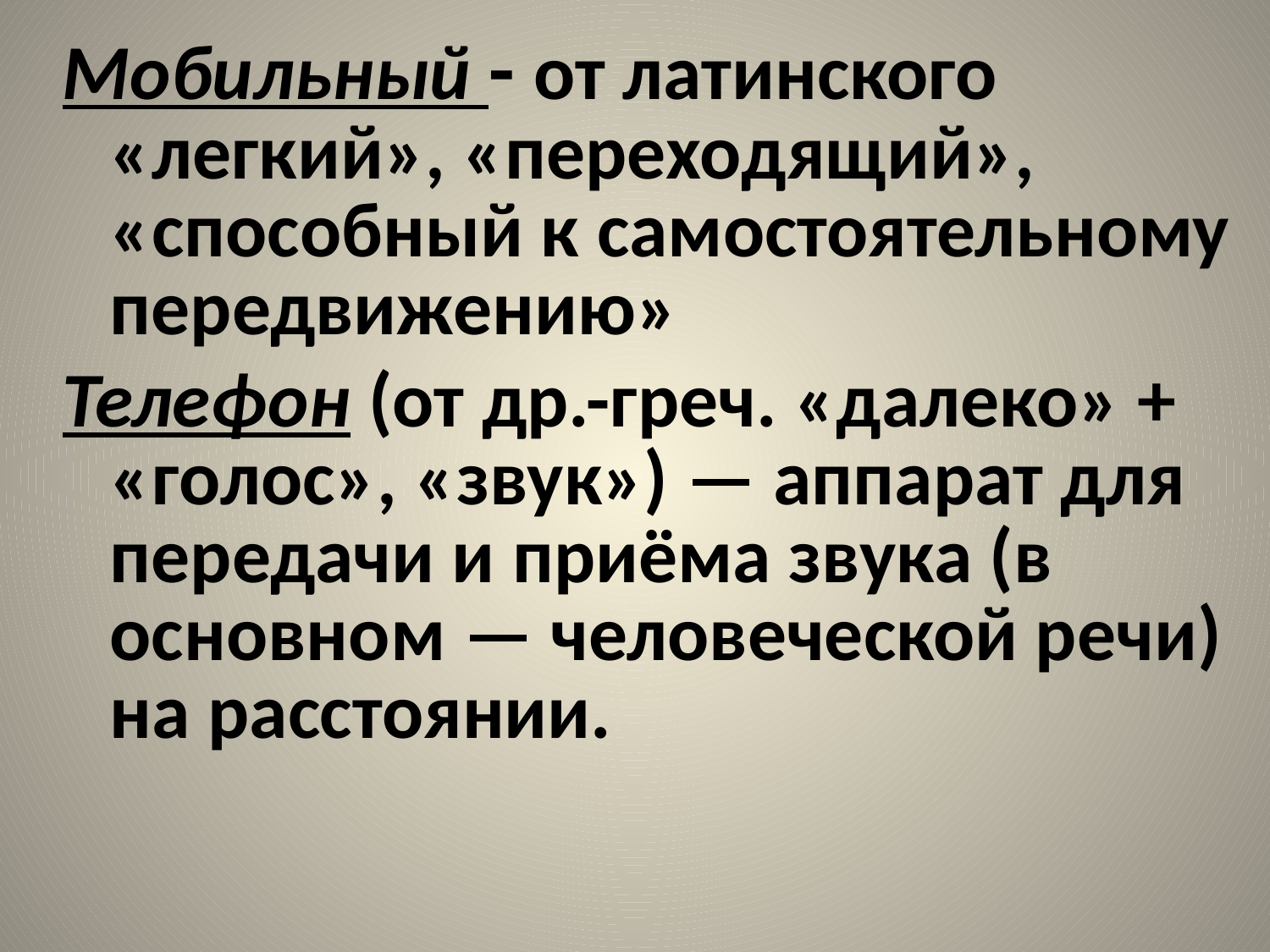

Мобильный - от латинского «легкий», «переходящий», «способный к самостоятельному передвижению»
Телефон (от др.-греч. «далеко» + «голос», «звук») — аппарат для передачи и приёма звука (в основном — человеческой речи) на расстоянии.